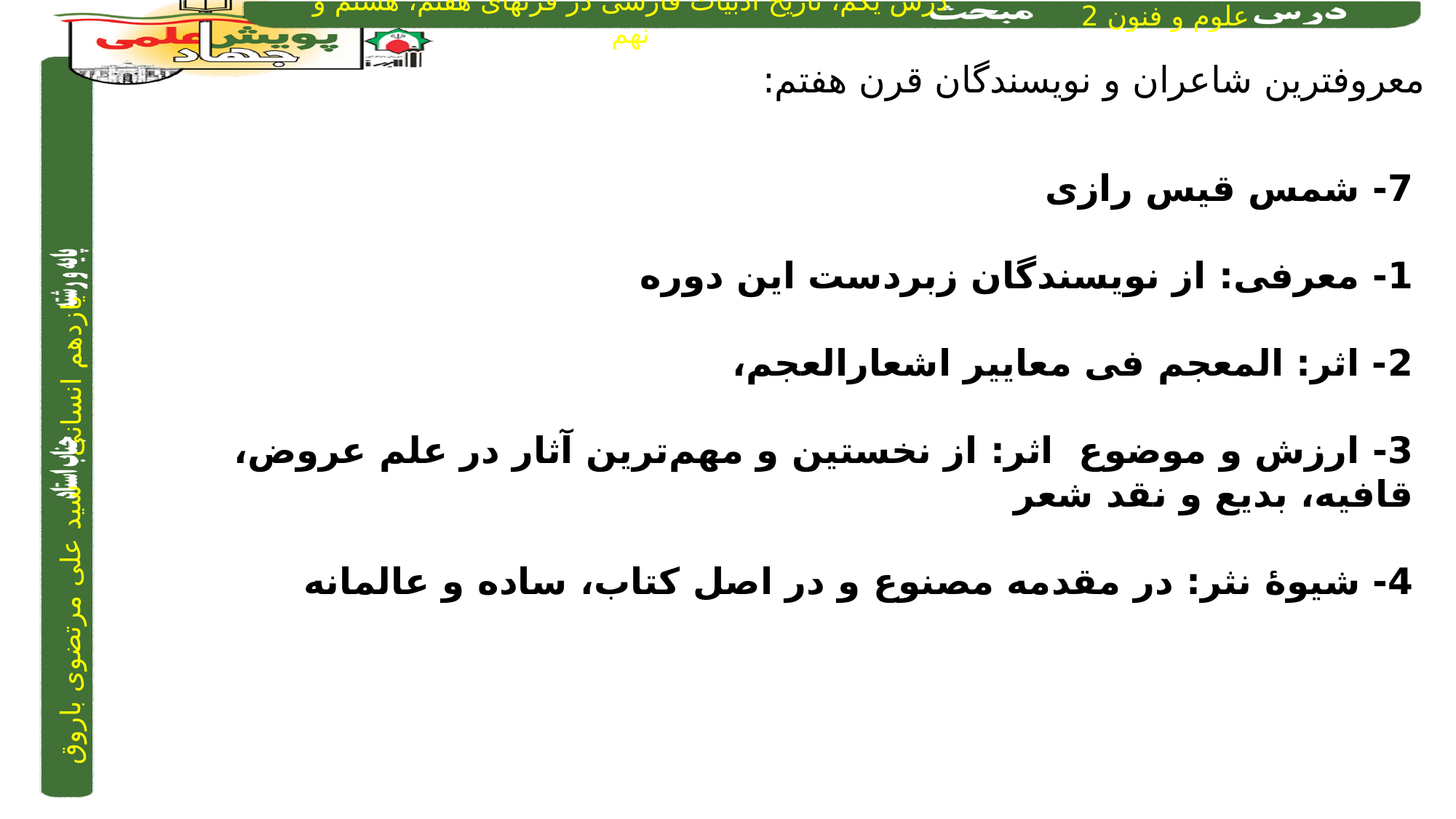

معروفترین شاعران و نویسندگان قرن هفتم:
7- شمس قیس رازی

1- معرفی: از نویسندگان زبردست این دوره

2- اثر: المعجم فی معاییر اشعارالعجم،

3- ارزش و موضوع  اثر: از نخستین و مهم‌ترین آثار در علم عروض، قافیه، بدیع و نقد شعر

4- شیوۀ نثر: در مقدمه مصنوع و در اصل کتاب، ساده و عالمانه